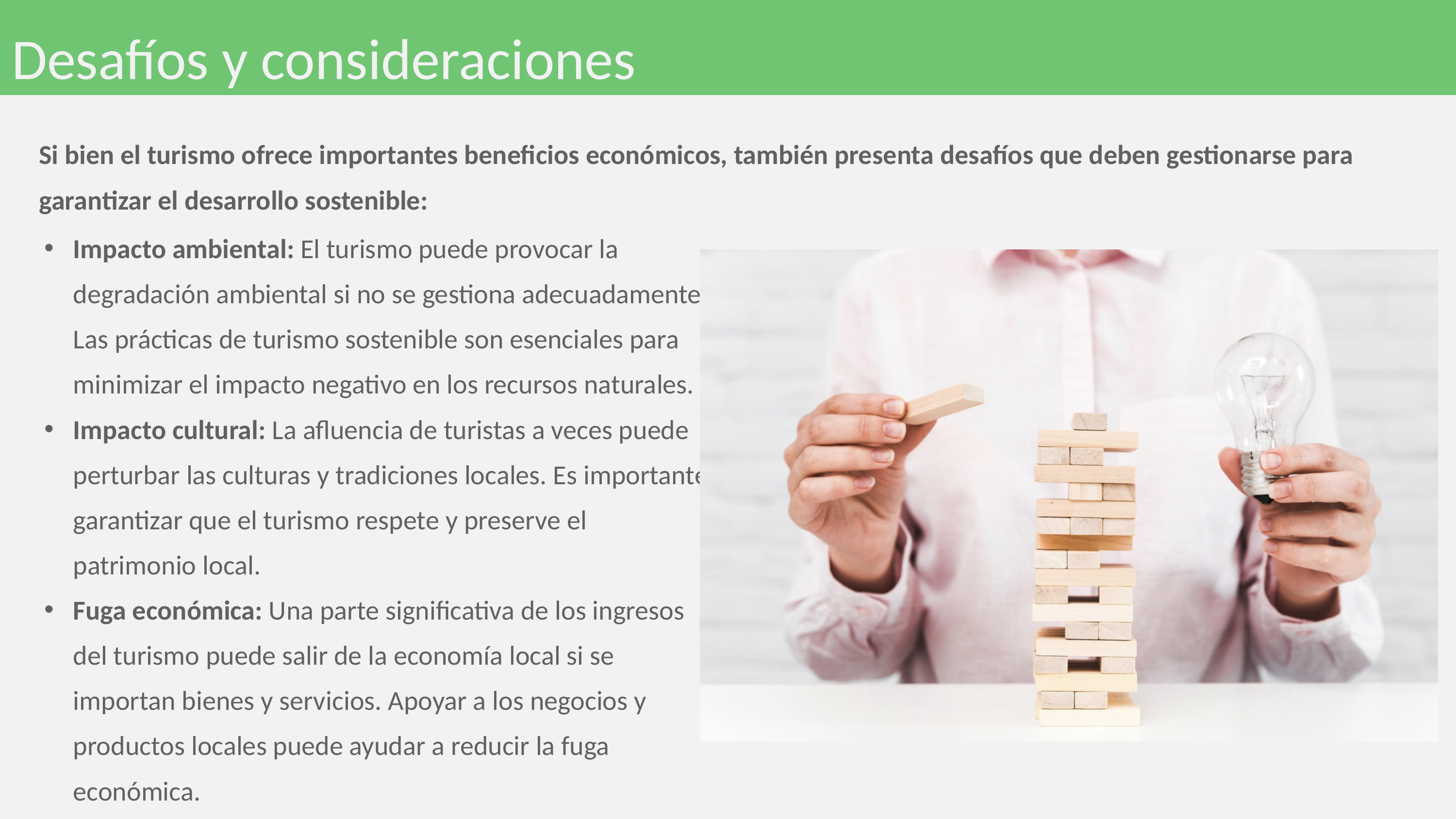

Desafíos y consideraciones
Si bien el turismo ofrece importantes beneficios económicos, también presenta desafíos que deben gestionarse para garantizar el desarrollo sostenible:

Impacto ambiental: El turismo puede provocar la degradación ambiental si no se gestiona adecuadamente. Las prácticas de turismo sostenible son esenciales para minimizar el impacto negativo en los recursos naturales.
Impacto cultural: La afluencia de turistas a veces puede perturbar las culturas y tradiciones locales. Es importante garantizar que el turismo respete y preserve el patrimonio local.
Fuga económica: Una parte significativa de los ingresos del turismo puede salir de la economía local si se importan bienes y servicios. Apoyar a los negocios y productos locales puede ayudar a reducir la fuga económica.